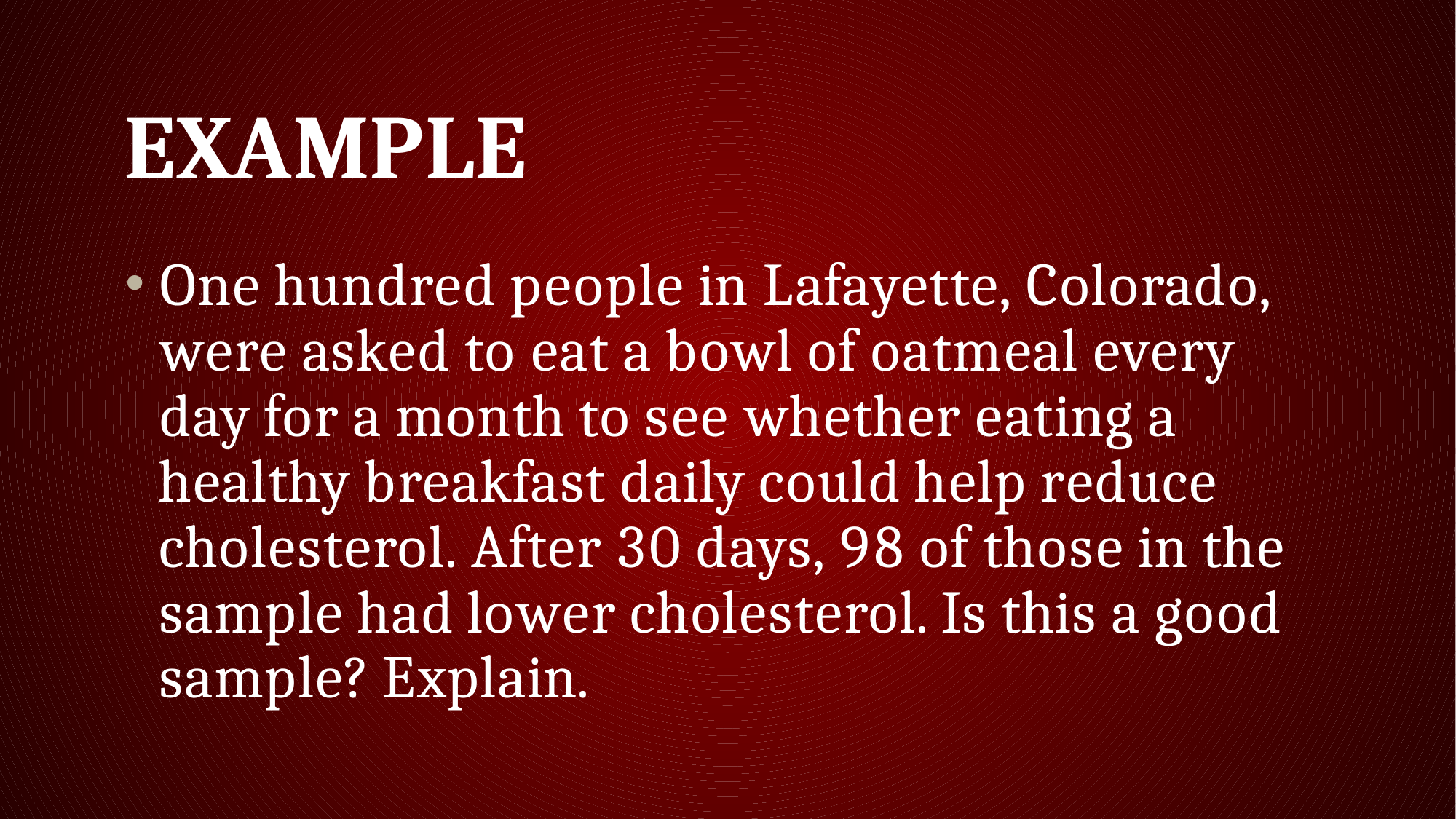

# Example
One hundred people in Lafayette, Colorado, were asked to eat a bowl of oatmeal every day for a month to see whether eating a healthy breakfast daily could help reduce cholesterol. After 30 days, 98 of those in the sample had lower cholesterol. Is this a good sample? Explain.